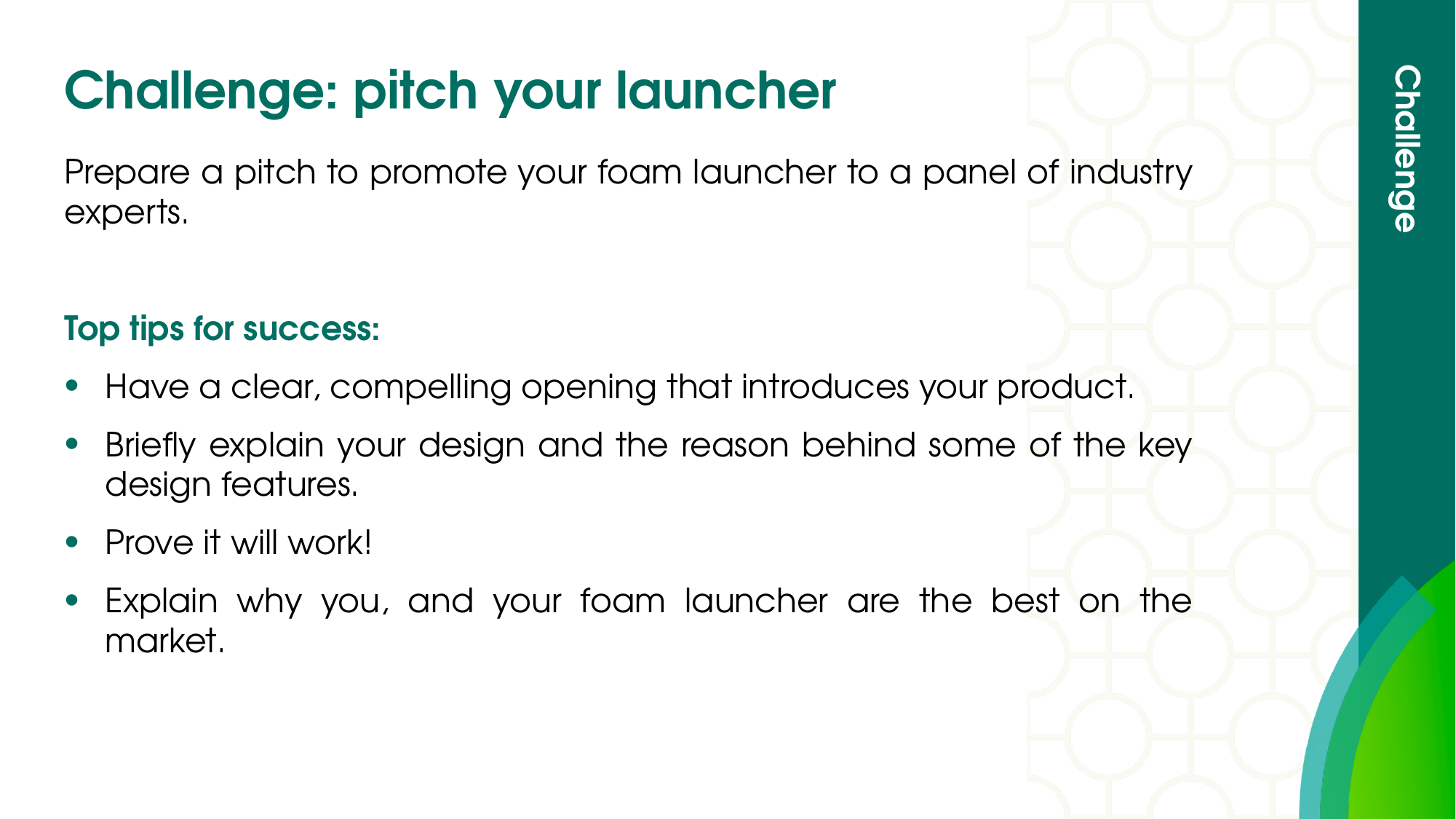

# Challenge: pitch your launcher
Prepare a pitch to promote your foam launcher to a panel of industry experts.

Top tips for success:
Have a clear, compelling opening that introduces your product.
Briefly explain your design and the reason behind some of the key design features.
Prove it will work!
Explain why you, and your foam launcher are the best on the market.

Challenge